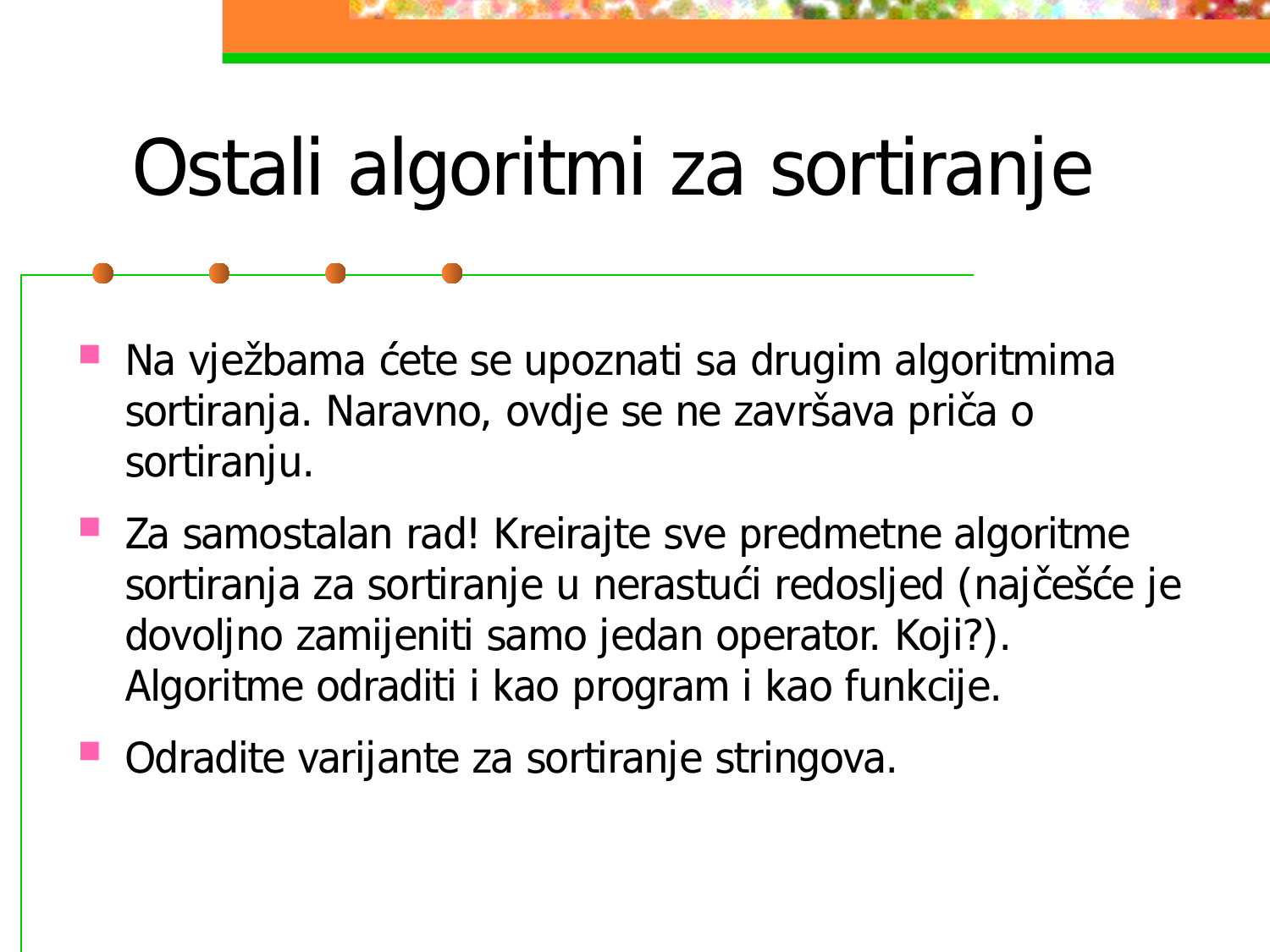

# Ostali algoritmi za sortiranje
Na vježbama ćete se upoznati sa drugim algoritmima sortiranja. Naravno, ovdje se ne završava priča o sortiranju.
Za samostalan rad! Kreirajte sve predmetne algoritme sortiranja za sortiranje u nerastući redosljed (najčešće je dovoljno zamijeniti samo jedan operator. Koji?). Algoritme odraditi i kao program i kao funkcije.
Odradite varijante za sortiranje stringova.